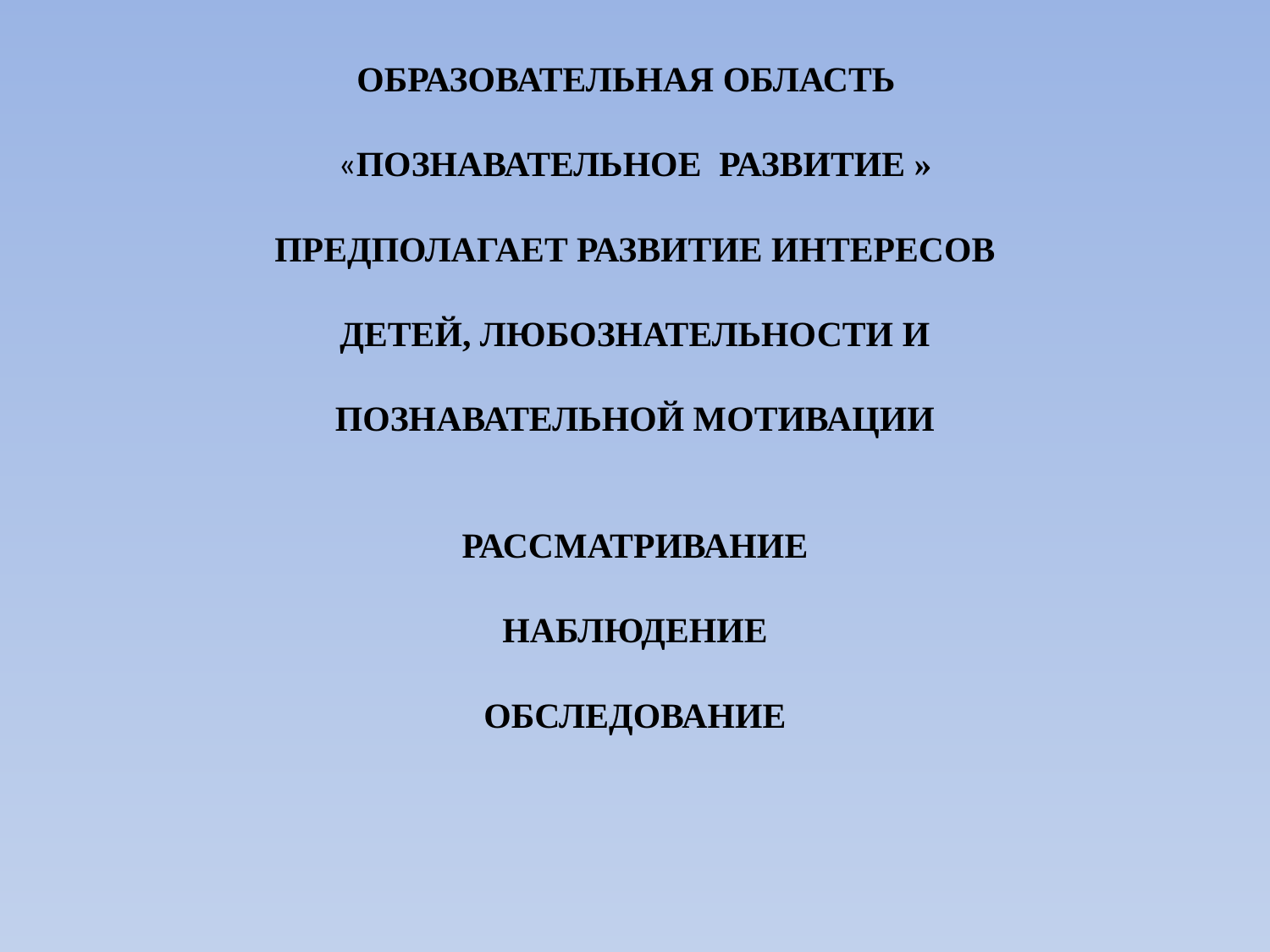

# ОБРАЗОВАТЕЛЬНАЯ ОБЛАСТЬ «ПОЗНАВАТЕЛЬНОЕ  РАЗВИТИЕ » ПРЕДПОЛАГАЕТ РАЗВИТИЕ ИНТЕРЕСОВ ДЕТЕЙ, ЛЮБОЗНАТЕЛЬНОСТИ И ПОЗНАВАТЕЛЬНОЙ МОТИВАЦИИ РАССМАТРИВАНИЕ НАБЛЮДЕНИЕ ОБСЛЕДОВАНИЕ